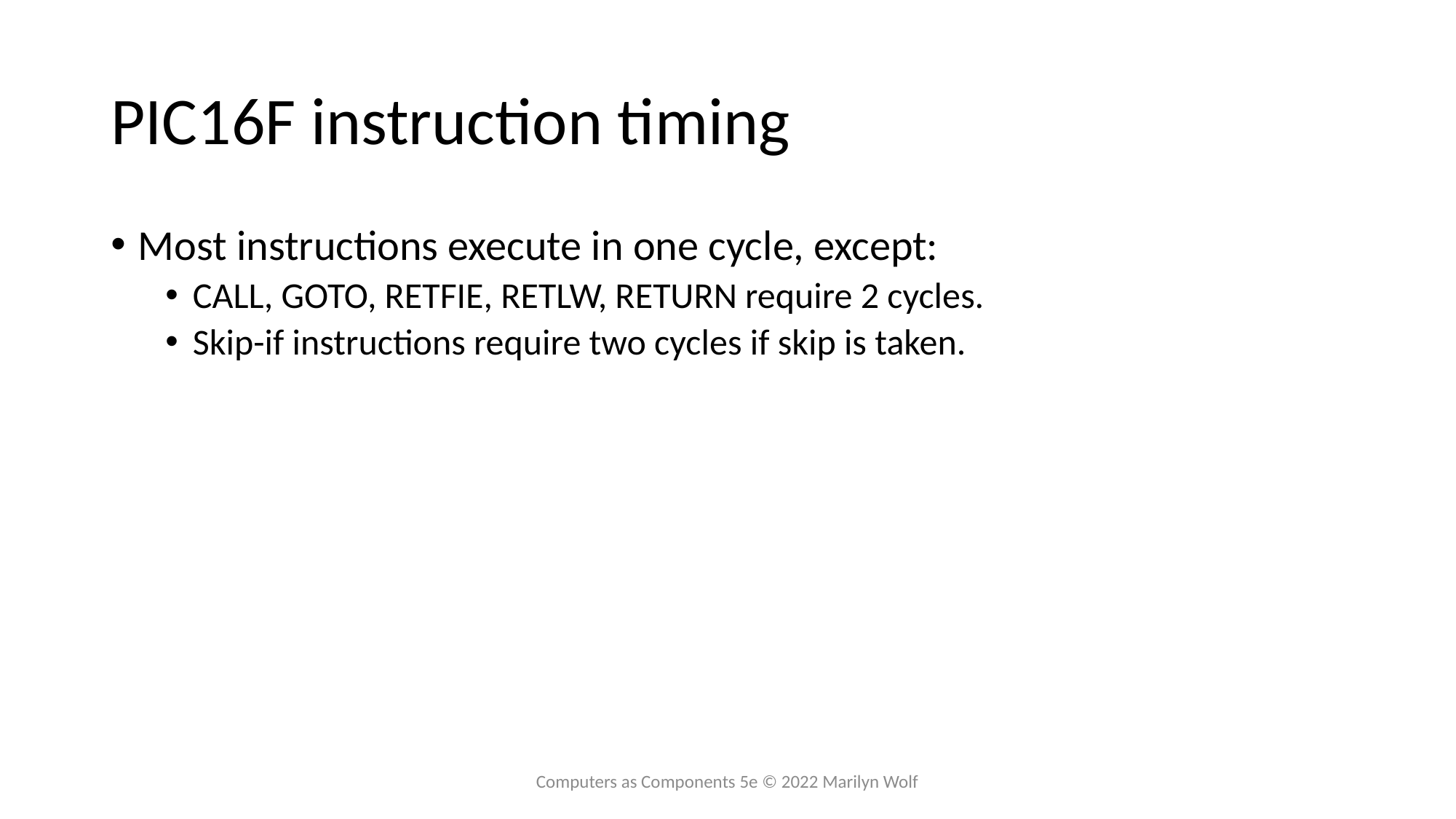

# PIC16F instruction timing
Most instructions execute in one cycle, except:
CALL, GOTO, RETFIE, RETLW, RETURN require 2 cycles.
Skip-if instructions require two cycles if skip is taken.
Computers as Components 5e © 2022 Marilyn Wolf